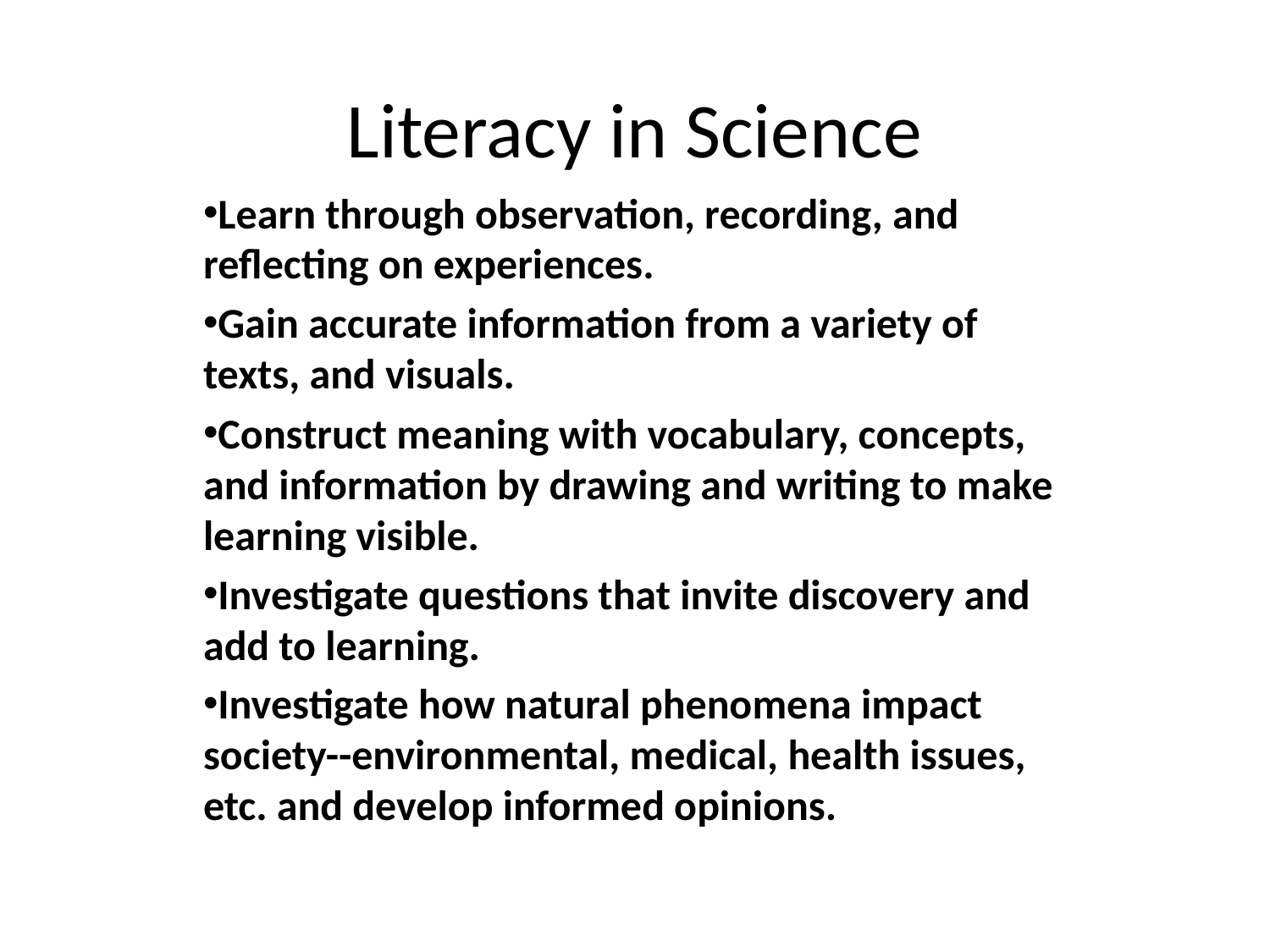

# Literacy in Science
Learn through observation, recording, and reflecting on experiences.
Gain accurate information from a variety of texts, and visuals.
Construct meaning with vocabulary, concepts, and information by drawing and writing to make learning visible.
Investigate questions that invite discovery and add to learning.
Investigate how natural phenomena impact society--environmental, medical, health issues, etc. and develop informed opinions.